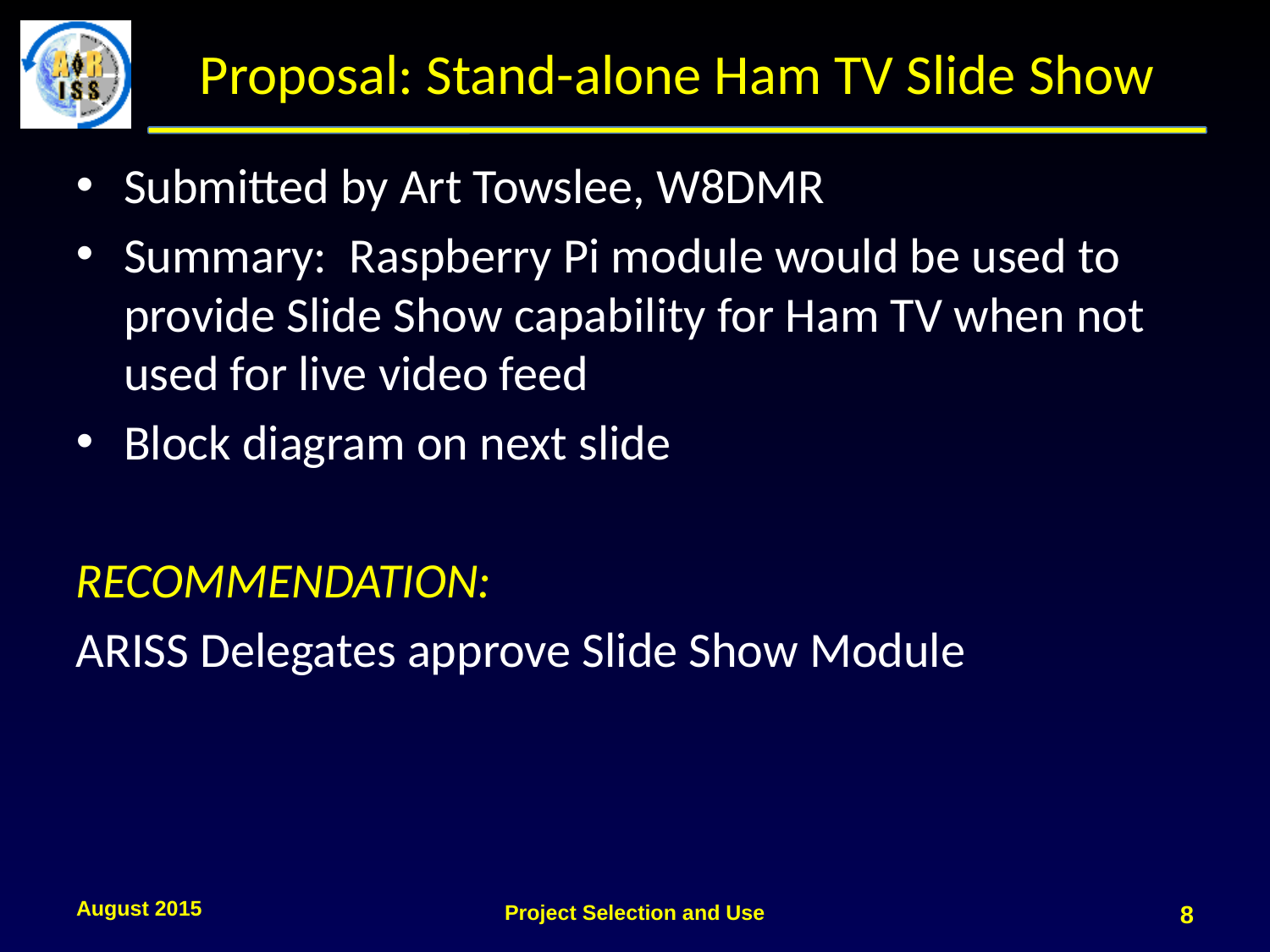

# Proposal: Stand-alone Ham TV Slide Show
Submitted by Art Towslee, W8DMR
Summary:  Raspberry Pi module would be used to provide Slide Show capability for Ham TV when not used for live video feed
Block diagram on next slide

RECOMMENDATION:
ARISS Delegates approve Slide Show Module

August 2015
Project Selection and Use
8